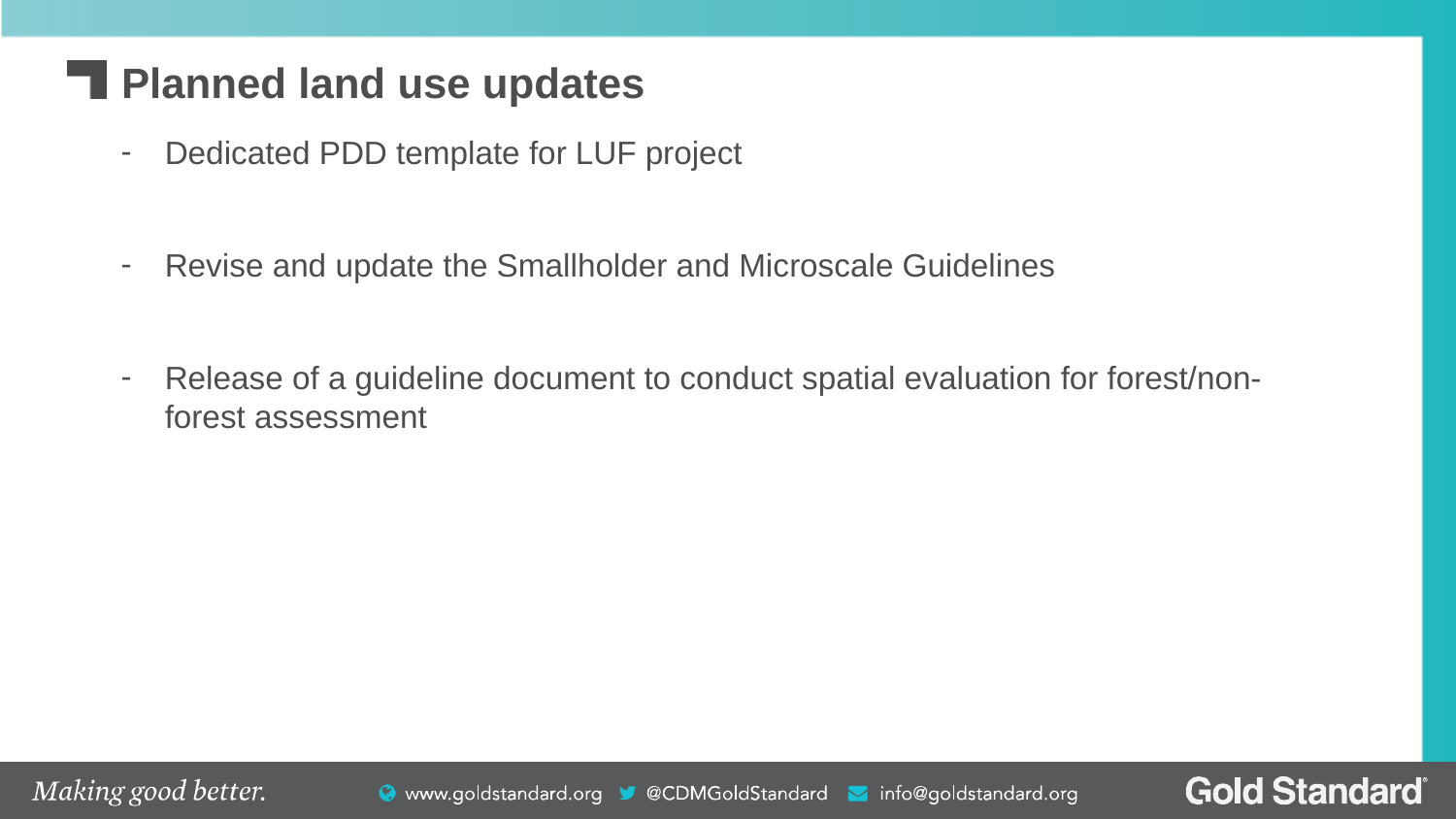

# Planned land use updates
Dedicated PDD template for LUF project

Revise and update the Smallholder and Microscale Guidelines

Release of a guideline document to conduct spatial evaluation for forest/non-forest assessment